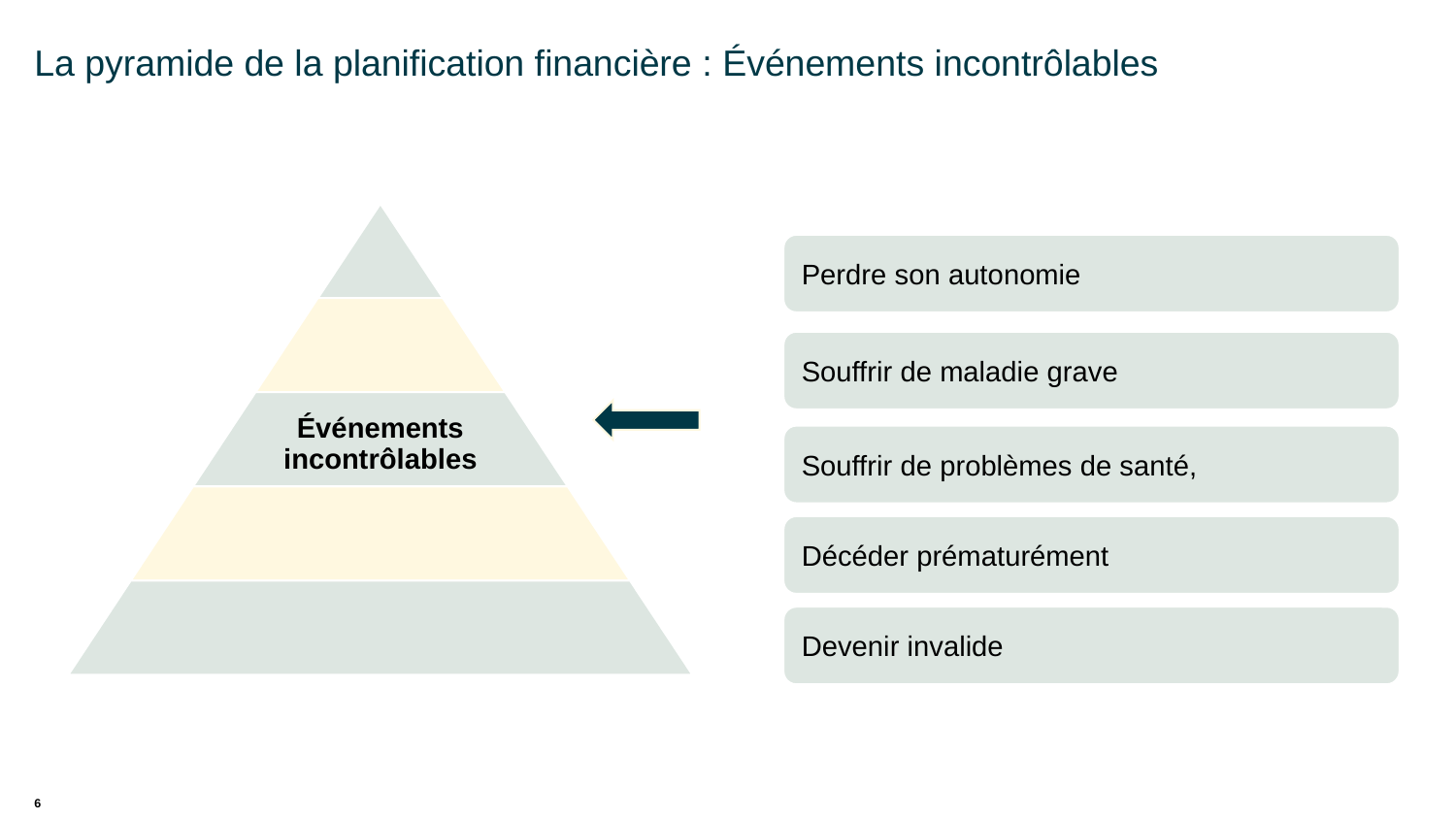

La pyramide de la planification financière : Événements incontrôlables

Événements incontrôlables

Perdre son autonomie
Souffrir de maladie grave

Souffrir de problèmes de santé,
Décéder prématurément
Devenir invalide
6